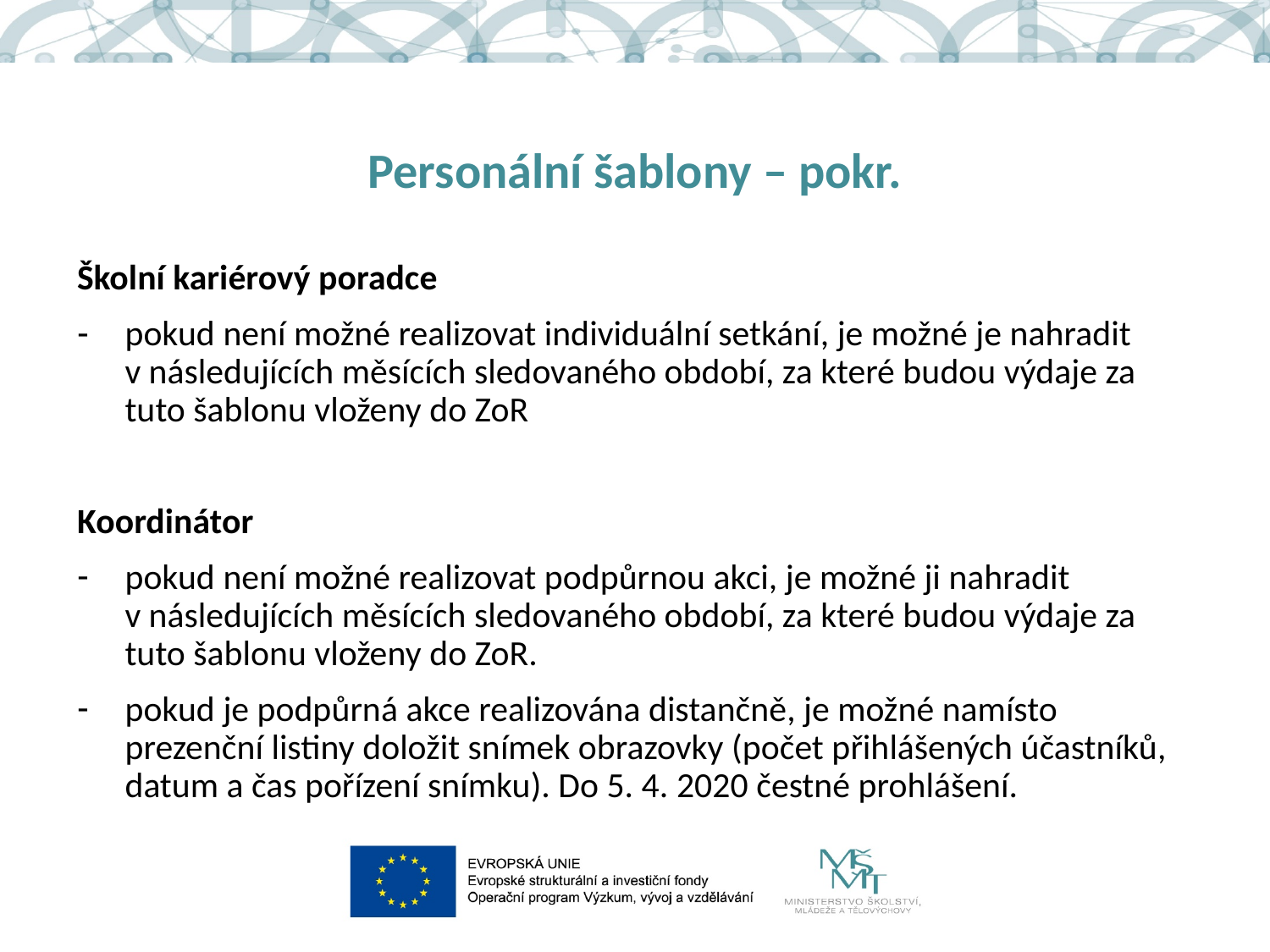

# Personální šablony – pokr.
Školní kariérový poradce
pokud není možné realizovat individuální setkání, je možné je nahradit v následujících měsících sledovaného období, za které budou výdaje za tuto šablonu vloženy do ZoR

Koordinátor
pokud není možné realizovat podpůrnou akci, je možné ji nahradit v následujících měsících sledovaného období, za které budou výdaje za tuto šablonu vloženy do ZoR.
pokud je podpůrná akce realizována distančně, je možné namísto prezenční listiny doložit snímek obrazovky (počet přihlášených účastníků, datum a čas pořízení snímku). Do 5. 4. 2020 čestné prohlášení.